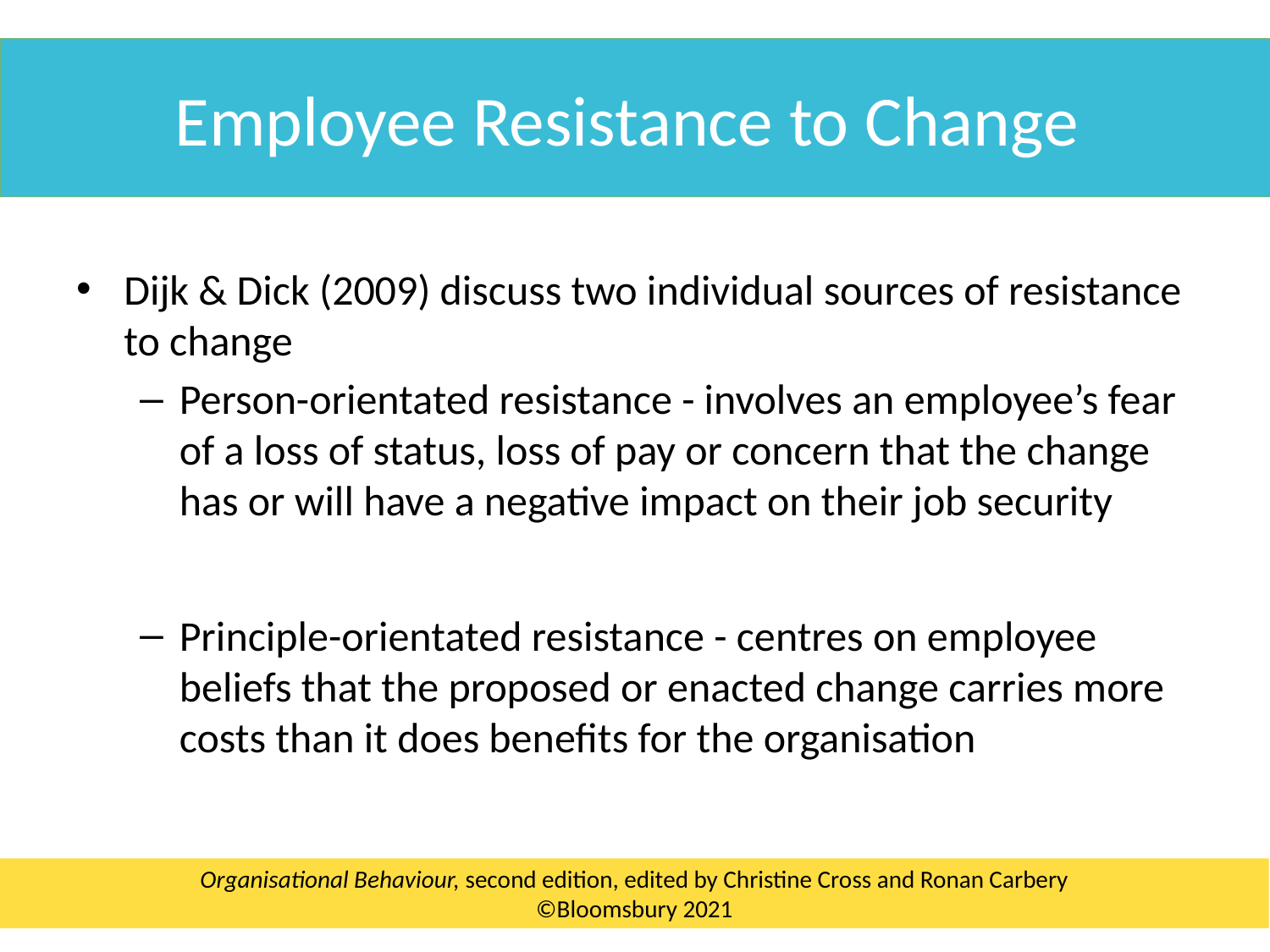

Employee Resistance to Change

Dijk & Dick (2009) discuss two individual sources of resistance to change
Person-orientated resistance - involves an employee’s fear of a loss of status, loss of pay or concern that the change has or will have a negative impact on their job security

Principle-orientated resistance - centres on employee beliefs that the proposed or enacted change carries more costs than it does benefits for the organisation